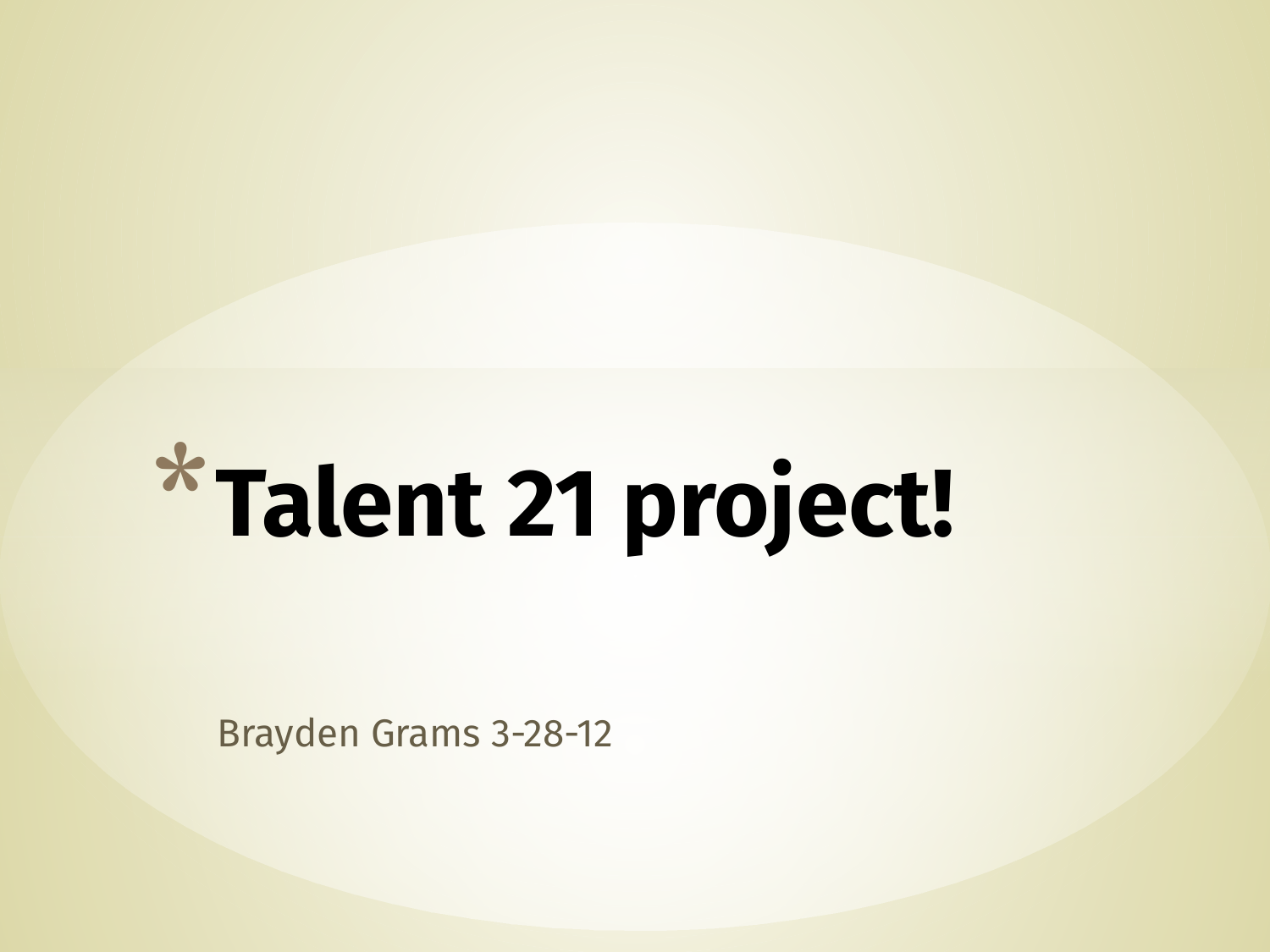

# Talent 21 project!
Brayden Grams 3-28-12